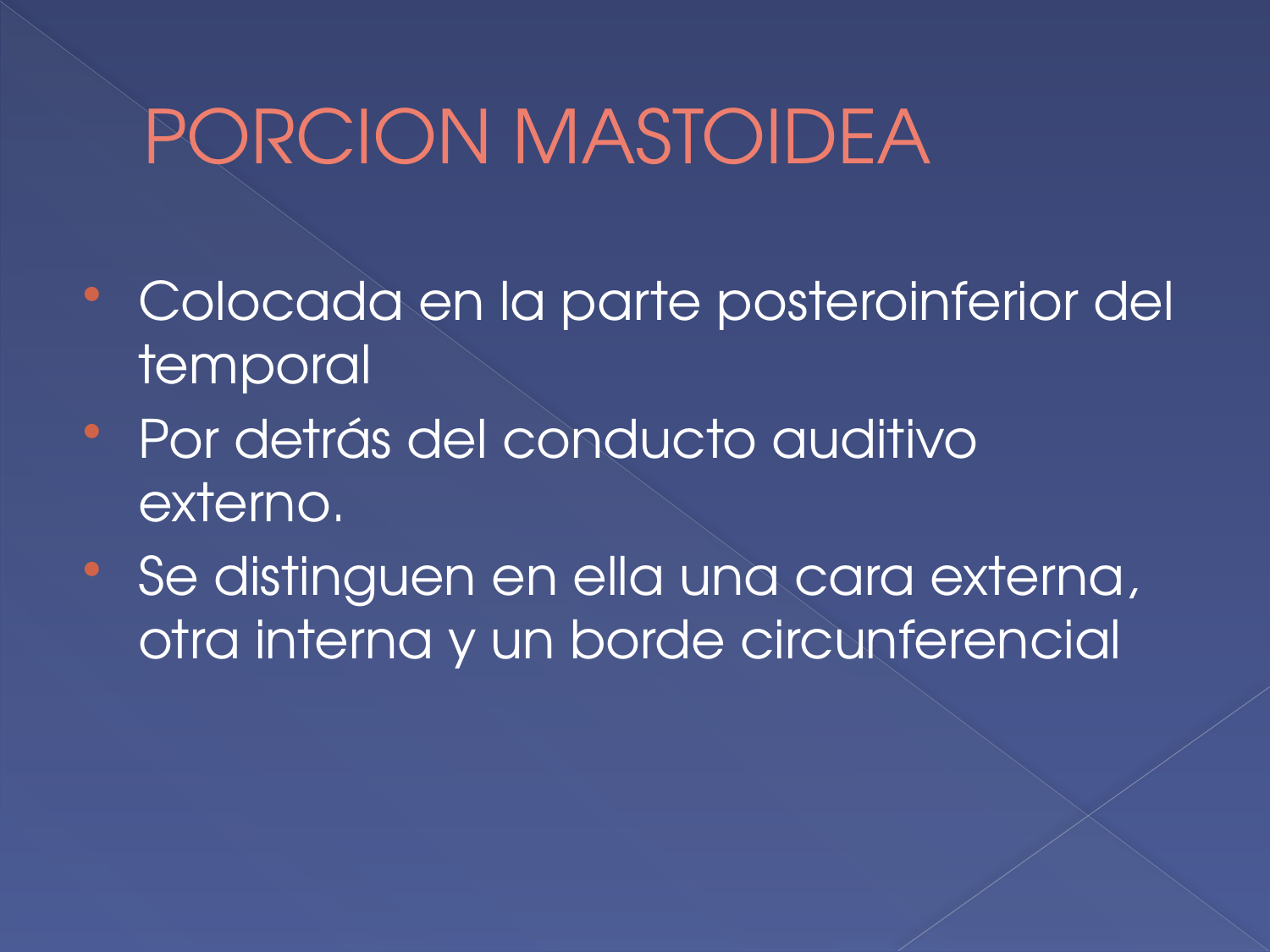

# PORCION MASTOIDEA
Colocada en la parte posteroinferior del temporal
Por detrás del conducto auditivo externo.
Se distinguen en ella una cara externa, otra interna y un borde circunferencial